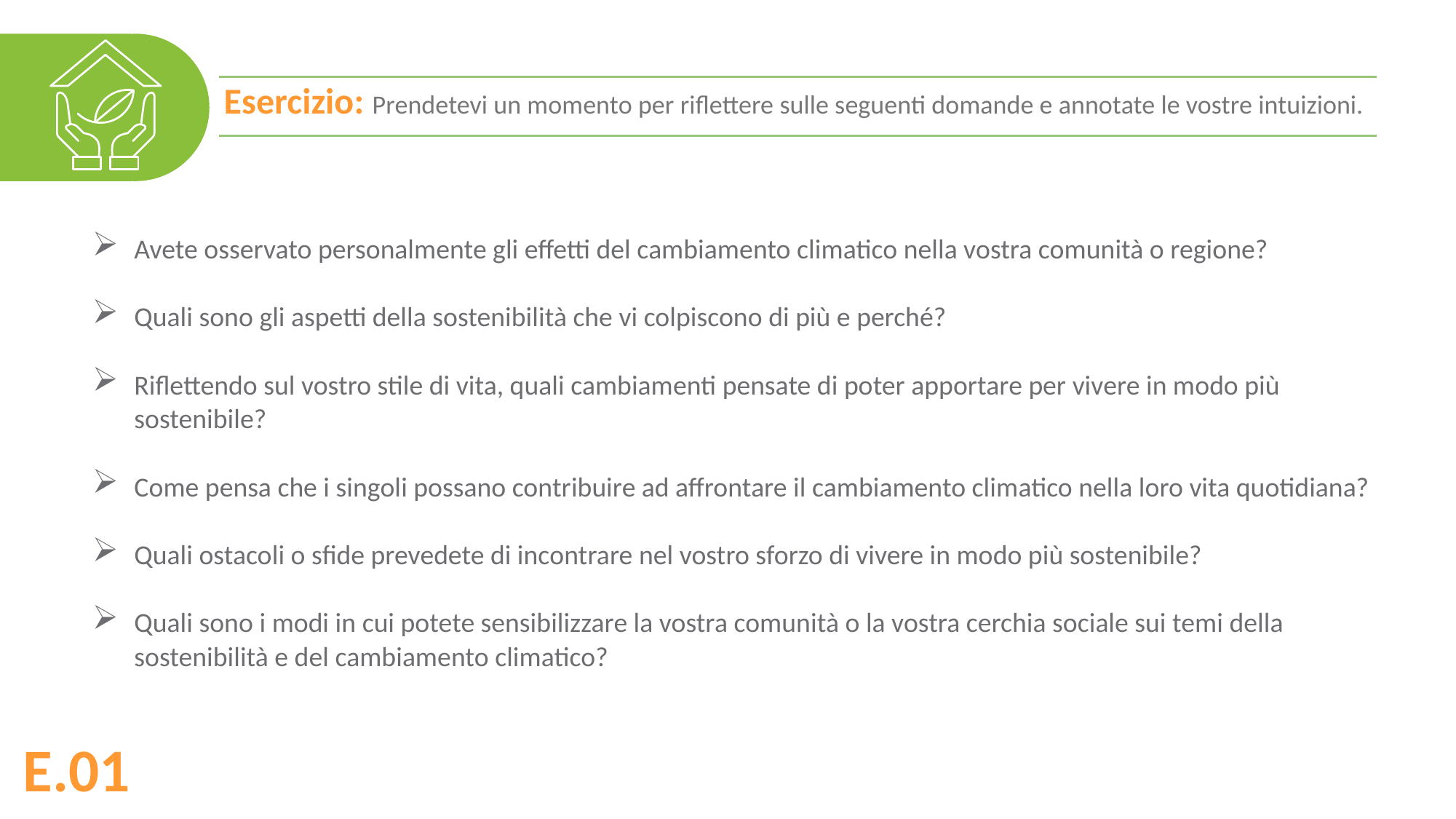

Esercizio: Prendetevi un momento per riflettere sulle seguenti domande e annotate le vostre intuizioni.

Avete osservato personalmente gli effetti del cambiamento climatico nella vostra comunità o regione?

Quali sono gli aspetti della sostenibilità che vi colpiscono di più e perché?

Riflettendo sul vostro stile di vita, quali cambiamenti pensate di poter apportare per vivere in modo più sostenibile?

Come pensa che i singoli possano contribuire ad affrontare il cambiamento climatico nella loro vita quotidiana?

Quali ostacoli o sfide prevedete di incontrare nel vostro sforzo di vivere in modo più sostenibile?

Quali sono i modi in cui potete sensibilizzare la vostra comunità o la vostra cerchia sociale sui temi della sostenibilità e del cambiamento climatico?
E.01